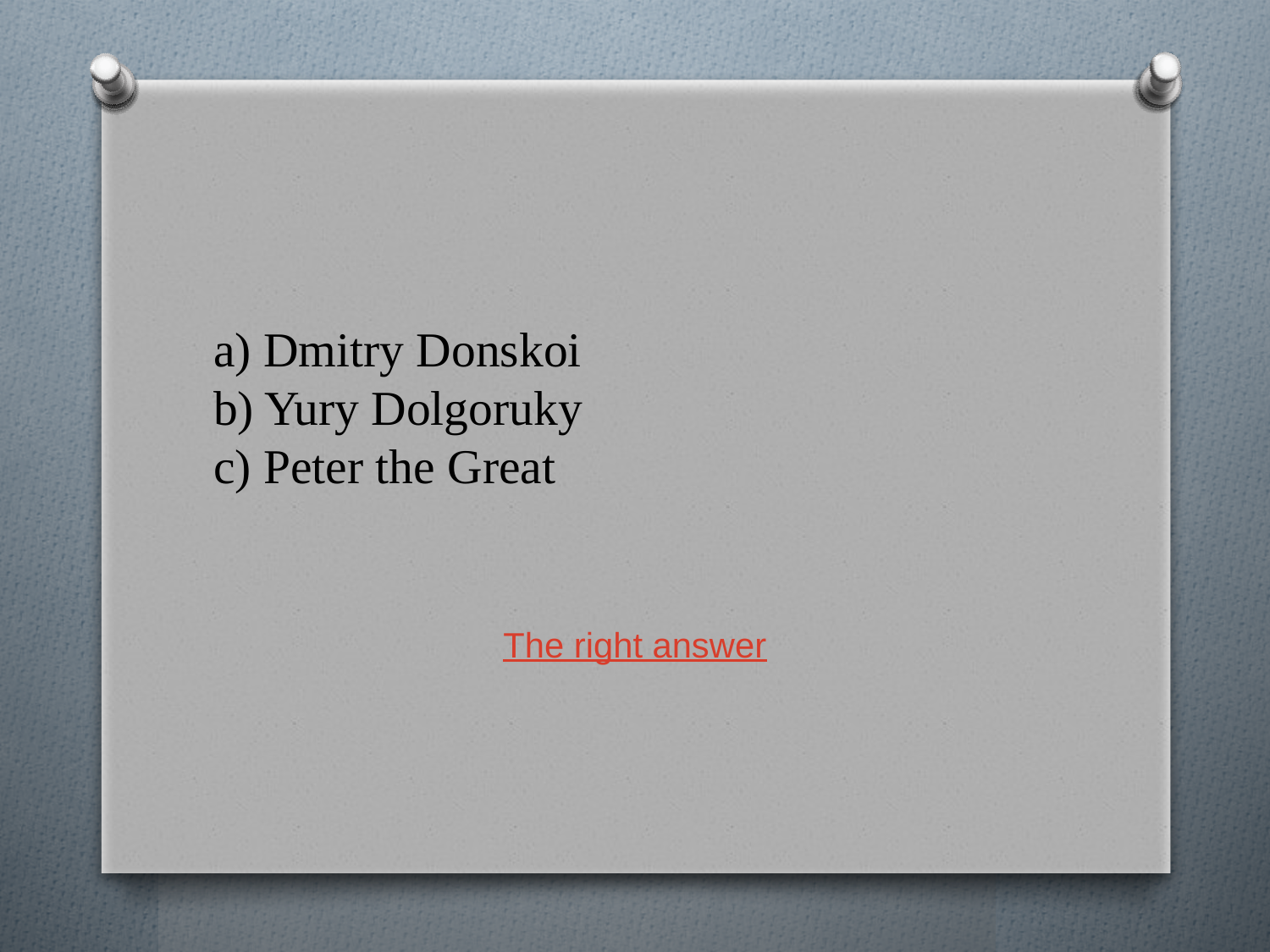

# a) Dmitry Donskoi b) Yury Dolgoruky c) Peter the Great

The right answer